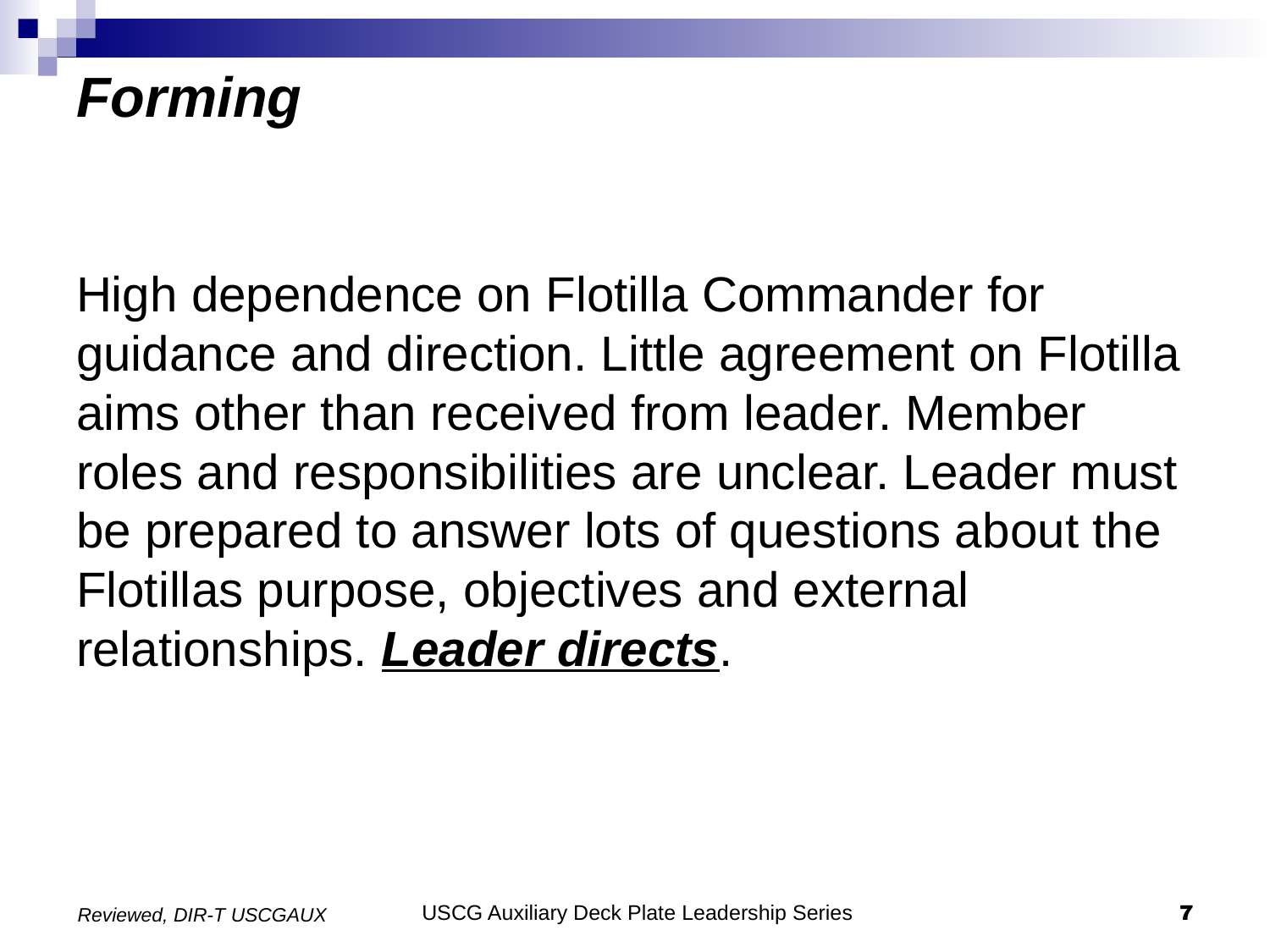

# Forming
High dependence on Flotilla Commander for guidance and direction. Little agreement on Flotilla aims other than received from leader. Member roles and responsibilities are unclear. Leader must be prepared to answer lots of questions about the Flotillas purpose, objectives and external relationships. Leader directs.
7
USCG Auxiliary Deck Plate Leadership Series
Reviewed, DIR-T USCGAUX